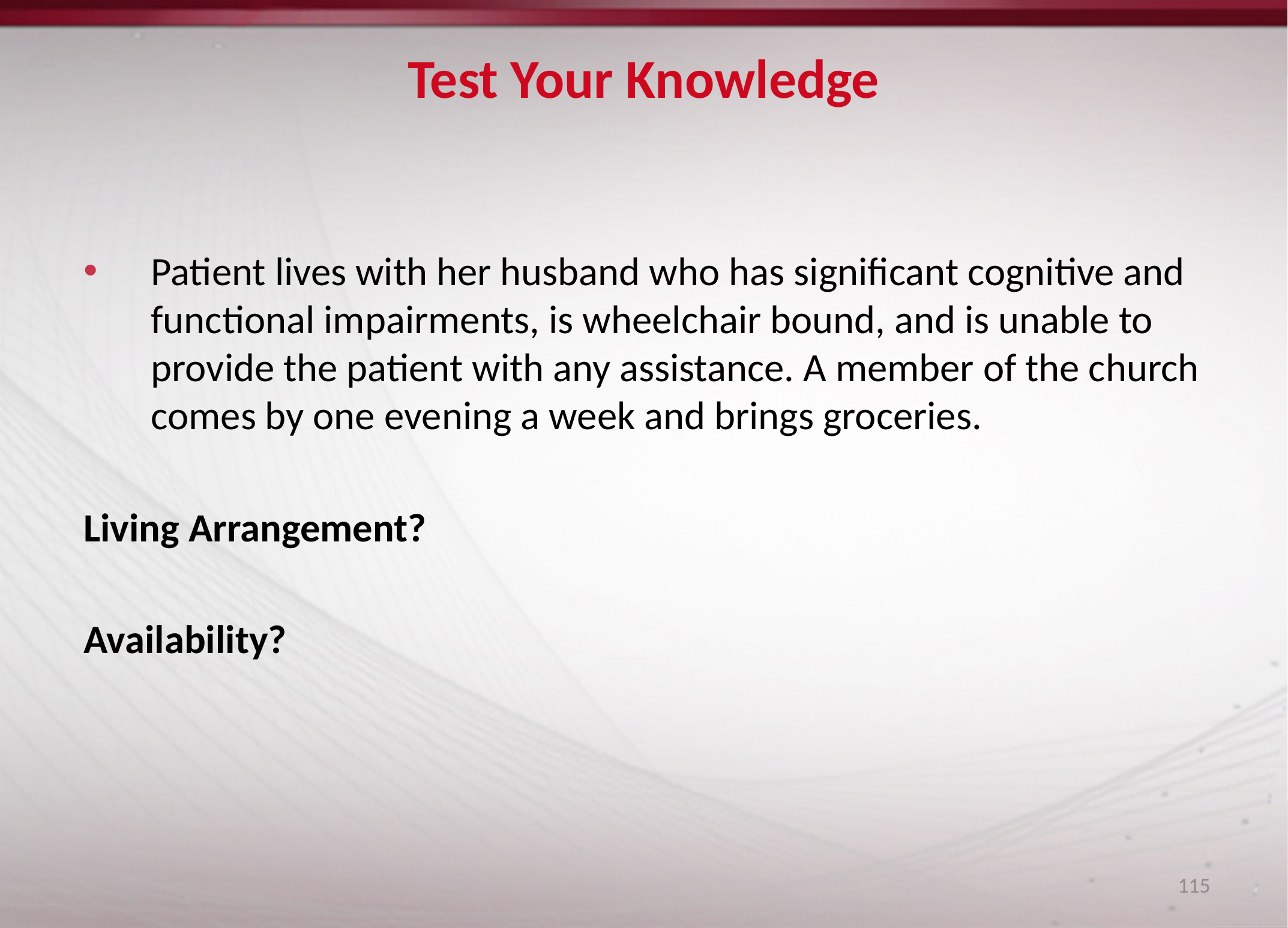

# Test Your Knowledge

Patient lives with her husband who has significant cognitive and functional impairments, is wheelchair bound, and is unable to provide the patient with any assistance. A member of the church comes by one evening a week and brings groceries.

Living Arrangement?

Availability?

115